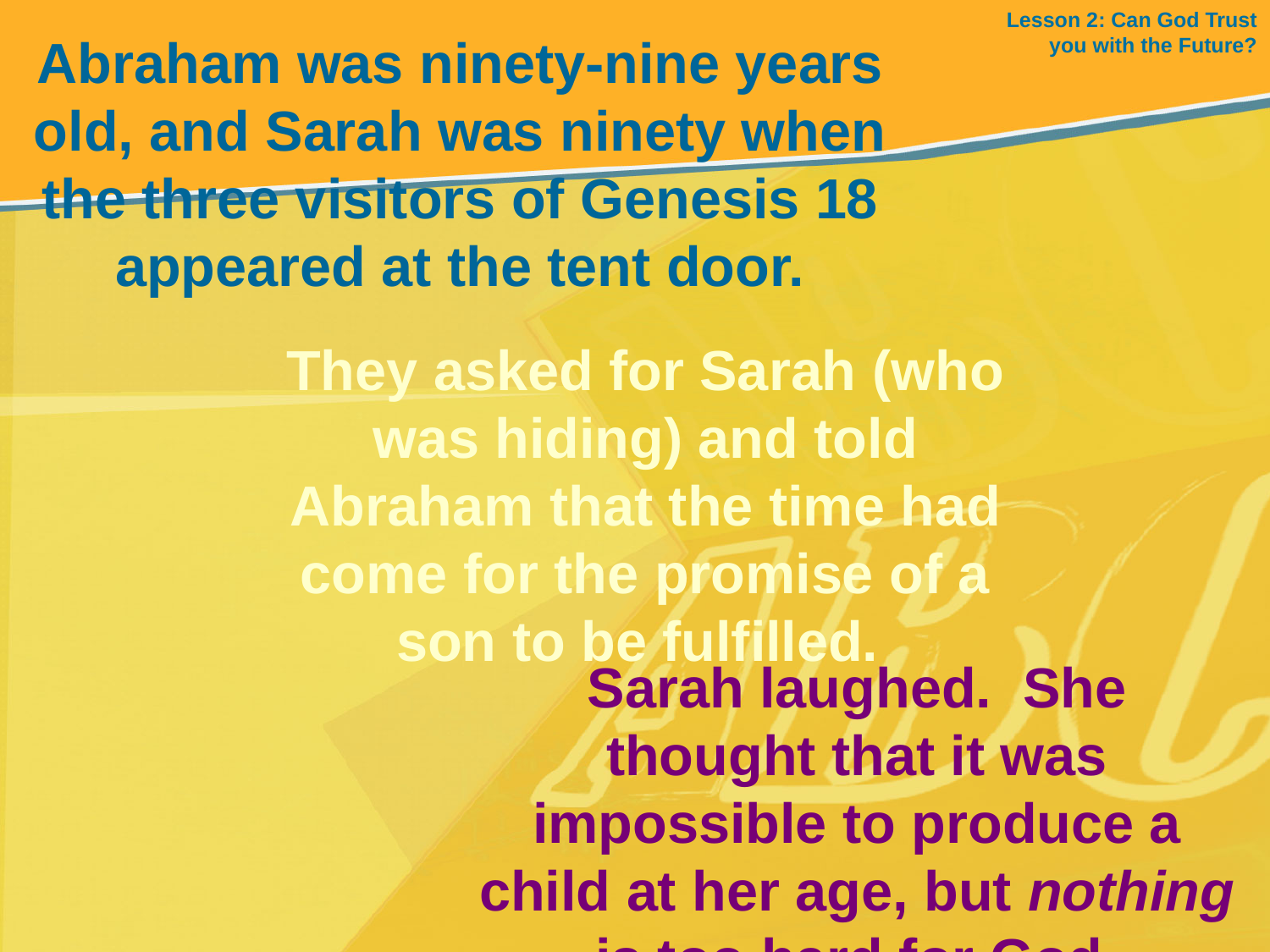

Lesson 2: Can God Trust you with the Future?
Abraham was ninety-nine years old, and Sarah was ninety when the three visitors of Genesis 18 appeared at the tent door.
They asked for Sarah (who was hiding) and told Abraham that the time had come for the promise of a son to be fulfilled.
Sarah laughed.  She thought that it was impossible to produce a child at her age, but nothing is too hard for God.